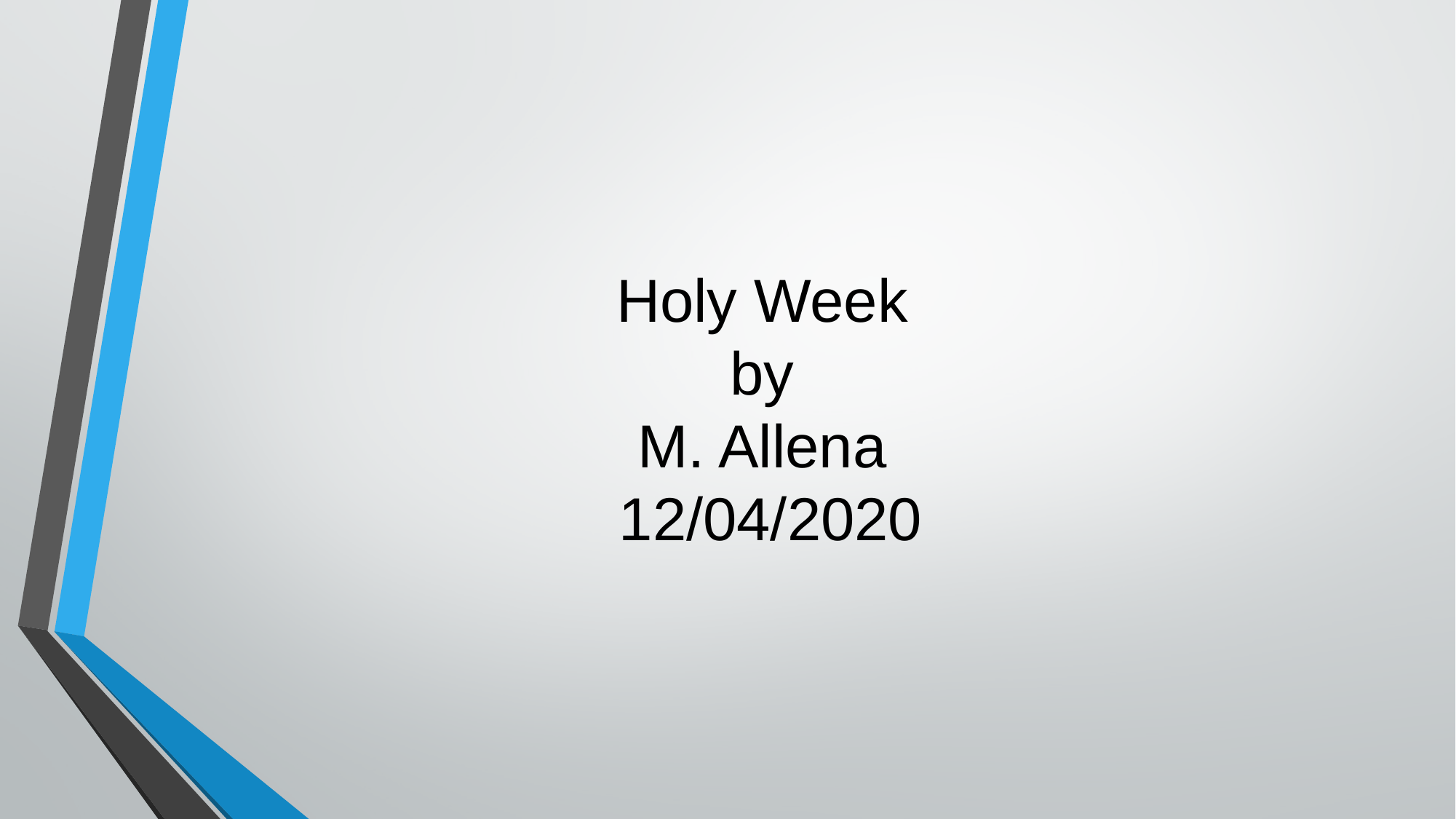

# Holy Week by M. Allena 12/04/2020